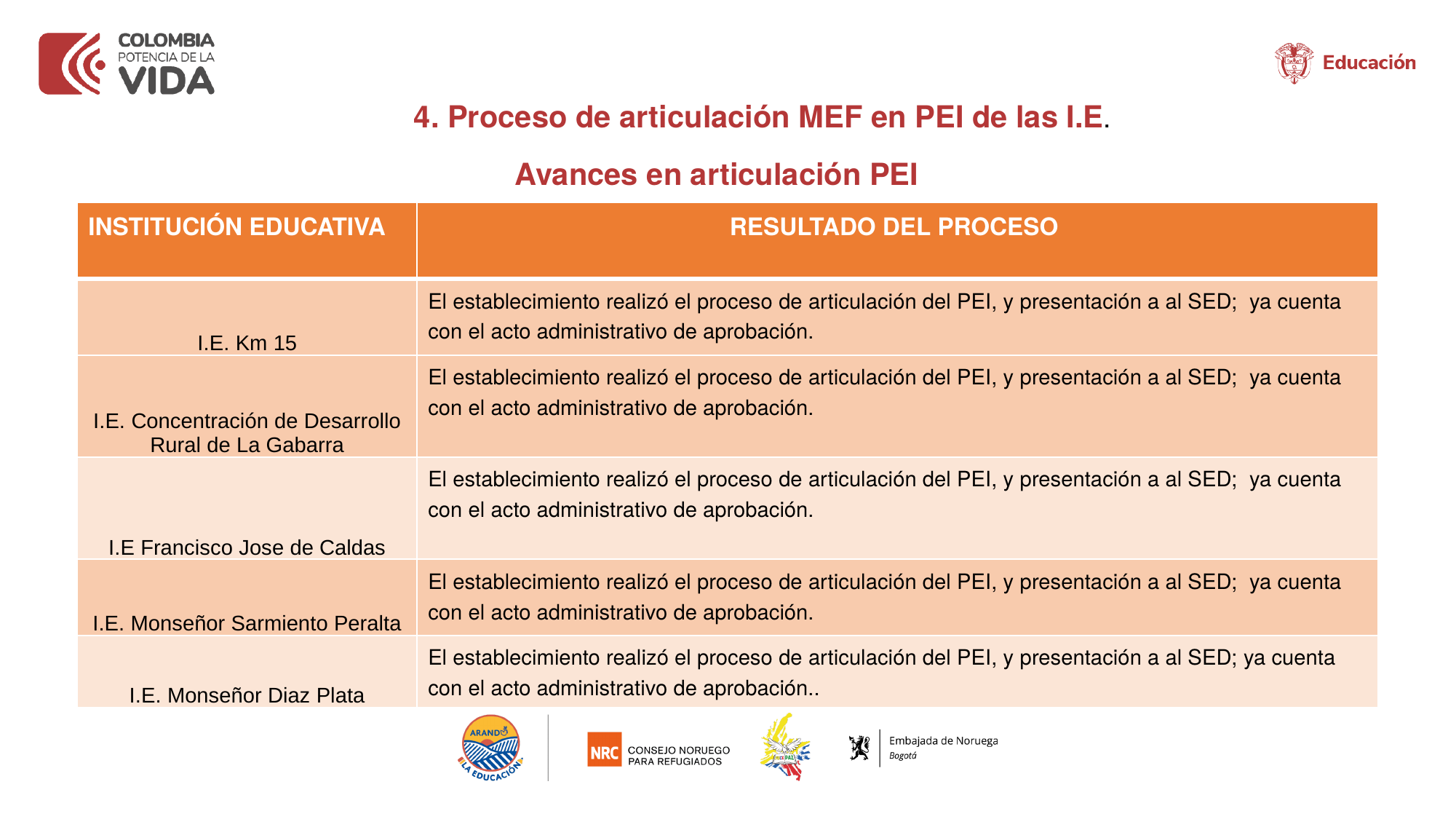

4. Proceso de articulación MEF en PEI de las I.E.
Avances en articulación PEI
| INSTITUCIÓN EDUCATIVA | RESULTADO DEL PROCESO |
| --- | --- |
| I.E. Km 15 | El establecimiento realizó el proceso de articulación del PEI, y presentación a al SED; ya cuenta con el acto administrativo de aprobación. |
| I.E. Concentración de Desarrollo Rural de La Gabarra | El establecimiento realizó el proceso de articulación del PEI, y presentación a al SED; ya cuenta con el acto administrativo de aprobación. |
| I.E Francisco Jose de Caldas | El establecimiento realizó el proceso de articulación del PEI, y presentación a al SED; ya cuenta con el acto administrativo de aprobación. |
| I.E. Monseñor Sarmiento Peralta | El establecimiento realizó el proceso de articulación del PEI, y presentación a al SED; ya cuenta con el acto administrativo de aprobación. |
| I.E. Monseñor Diaz Plata | El establecimiento realizó el proceso de articulación del PEI, y presentación a al SED; ya cuenta con el acto administrativo de aprobación.. |